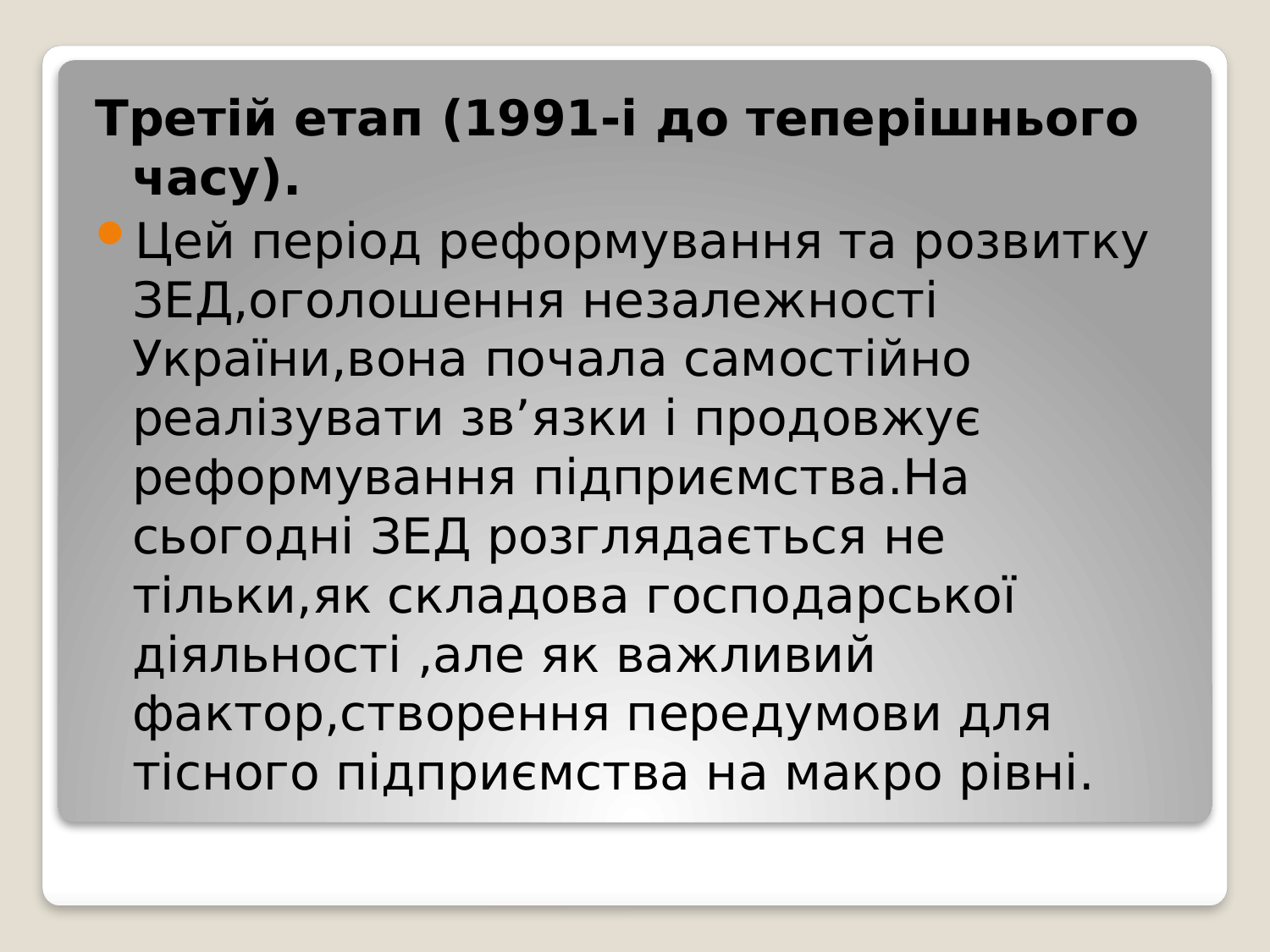

Третій етап (1991-і до теперішнього часу).
Цей період реформування та розвитку ЗЕД,оголошення незалежності України,вона почала самостійно реалізувати зв’язки і продовжує реформування підприємства.На сьогодні ЗЕД розглядається не тільки,як складова господарської діяльності ,але як важливий фактор,створення передумови для тісного підприємства на макро рівні.